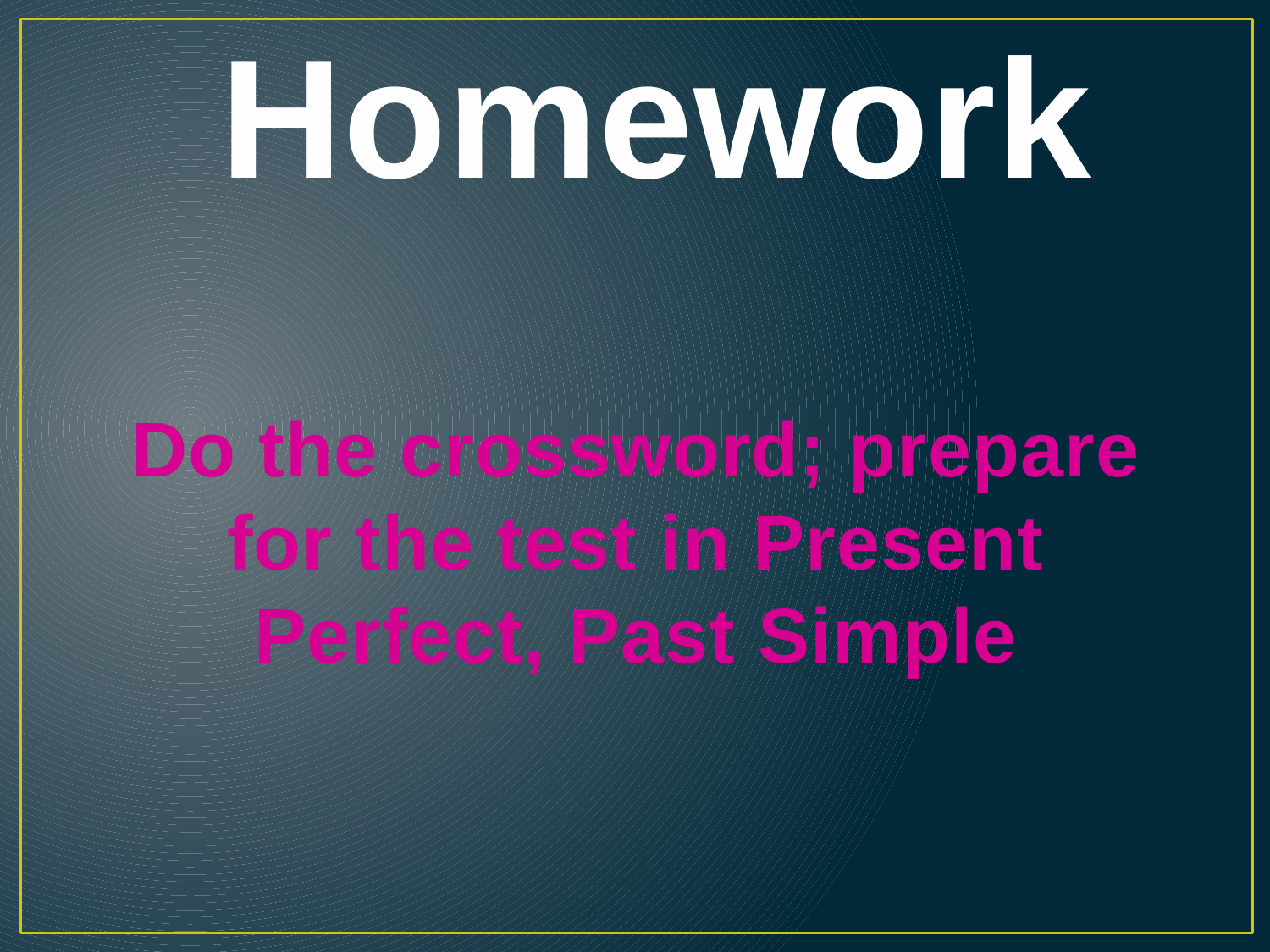

Homework
# Do the crossword; prepare for the test in Present Perfect, Past Simple